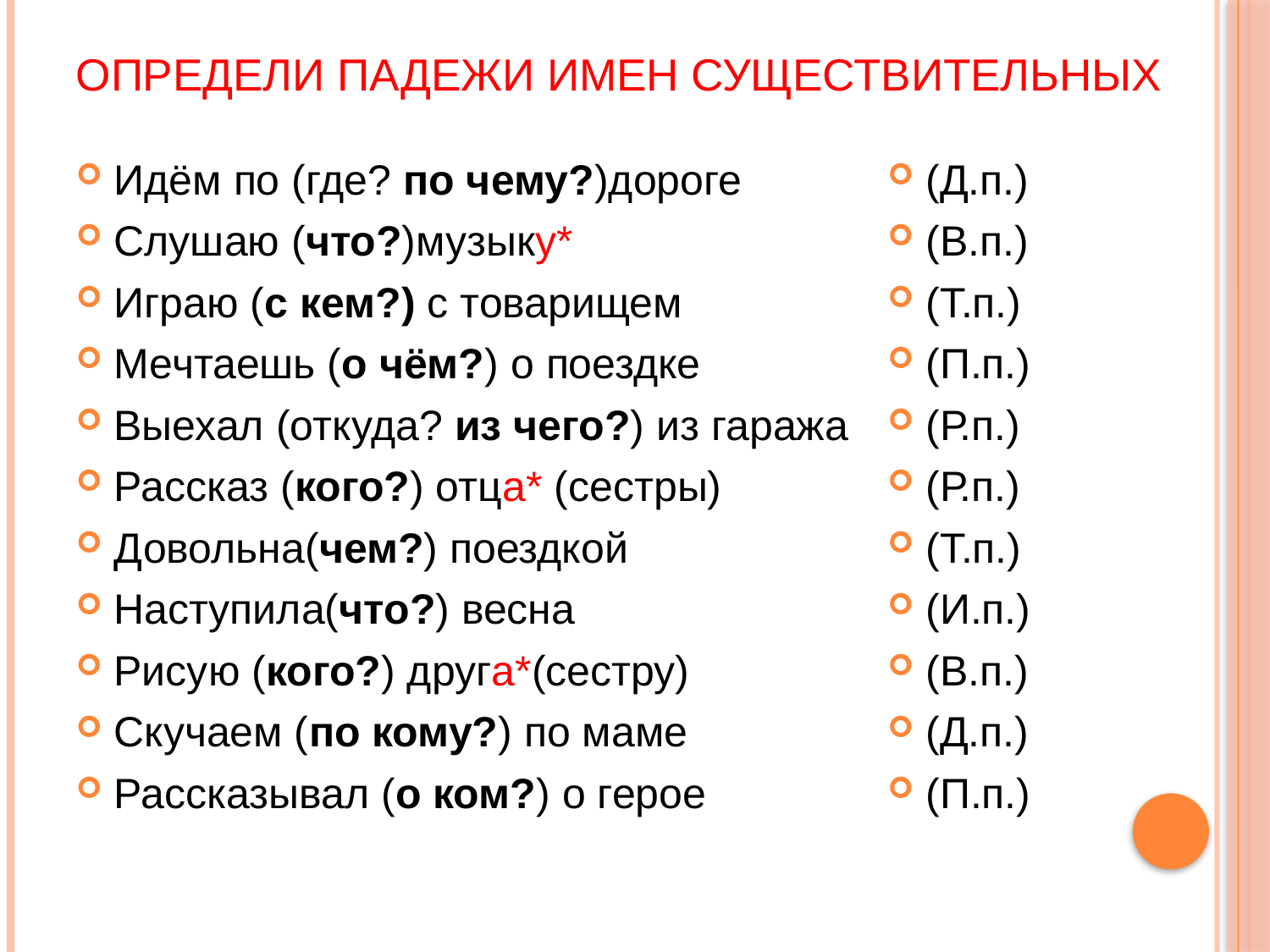

# Определи падежи имен существительных
Идём по (где? по чему?)дороге
Слушаю (что?)музыку*
Играю (с кем?) с товарищем
Мечтаешь (о чём?) о поездке
Выехал (откуда? из чего?) из гаража
Рассказ (кого?) отца* (сестры)
Довольна(чем?) поездкой
Наступила(что?) весна
Рисую (кого?) друга*(сестру)
Скучаем (по кому?) по маме
Рассказывал (о ком?) о герое
(Д.п.)
(В.п.)
(Т.п.)
(П.п.)
(Р.п.)
(Р.п.)
(Т.п.)
(И.п.)
(В.п.)
(Д.п.)
(П.п.)